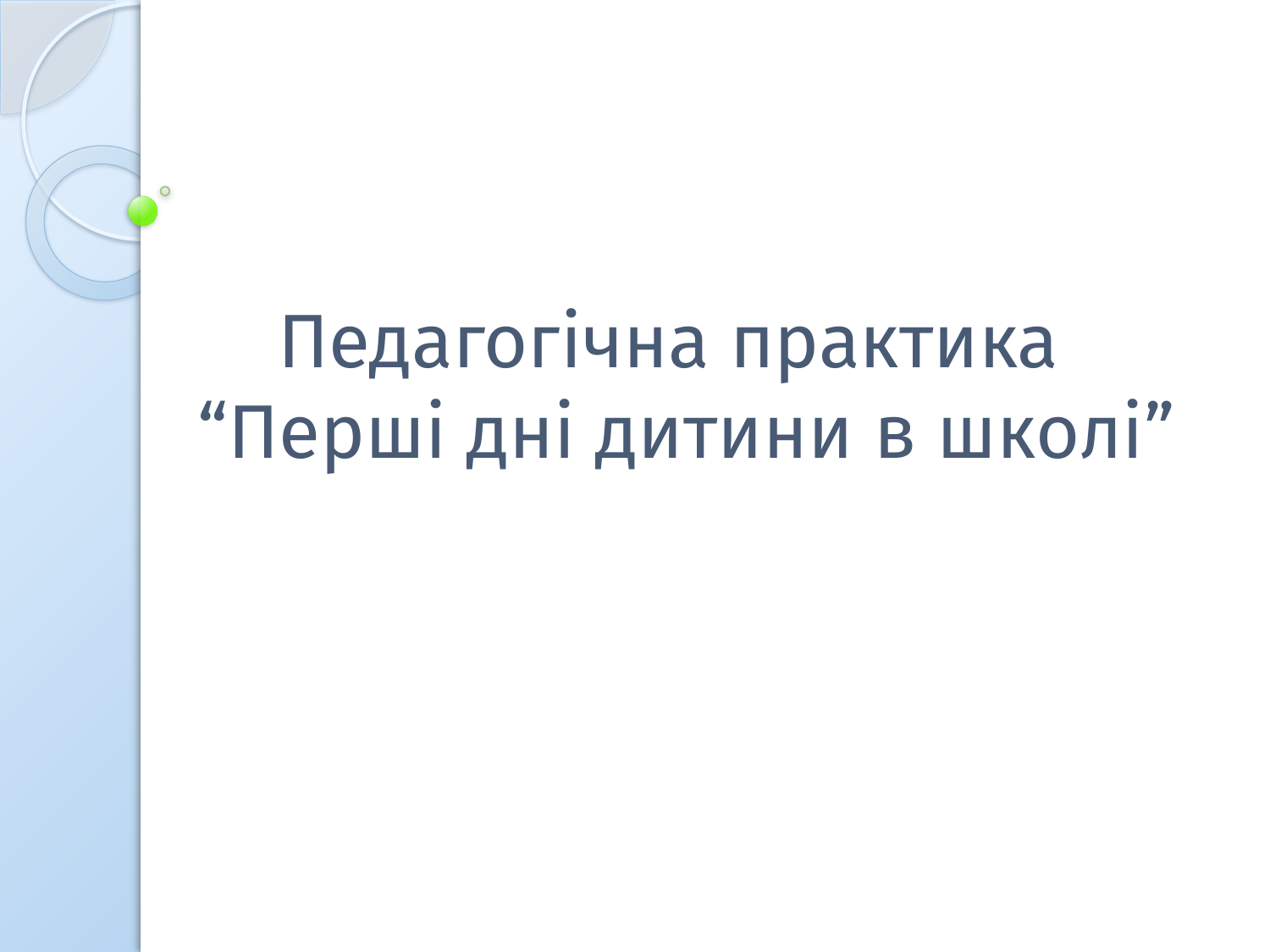

# Педагогічна практика “Перші дні дитини в школі”